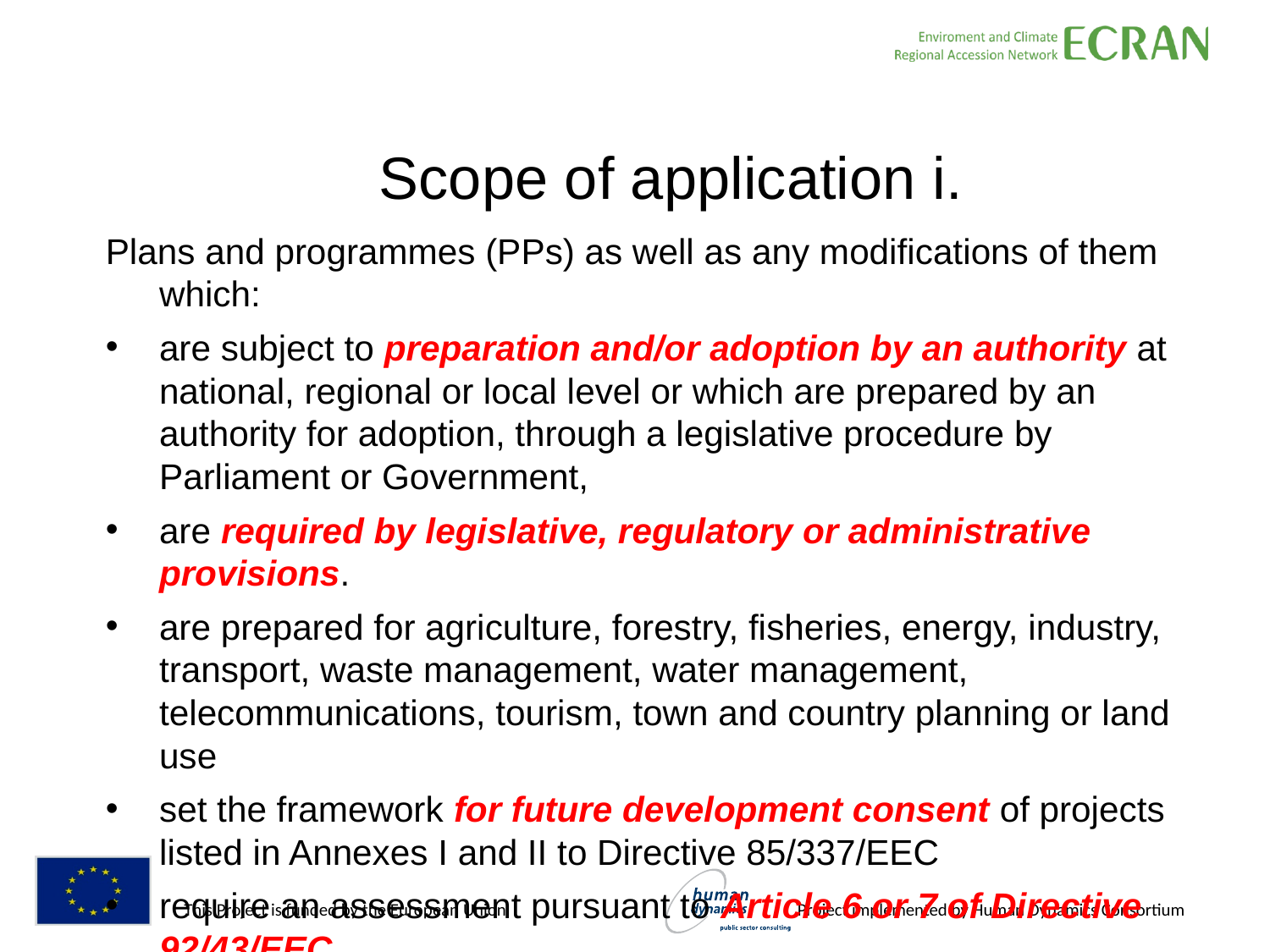

Scope of application i.
Plans and programmes (PPs) as well as any modifications of them which:
are subject to preparation and/or adoption by an authority at national, regional or local level or which are prepared by an authority for adoption, through a legislative procedure by Parliament or Government,
are required by legislative, regulatory or administrative provisions.
are prepared for agriculture, forestry, fisheries, energy, industry, transport, waste management, water management, telecommunications, tourism, town and country planning or land use
set the framework for future development consent of projects listed in Annexes I and II to Directive 85/337/EEC
require an assessment pursuant to Article 6 or 7 of Directive 92/43/EEC